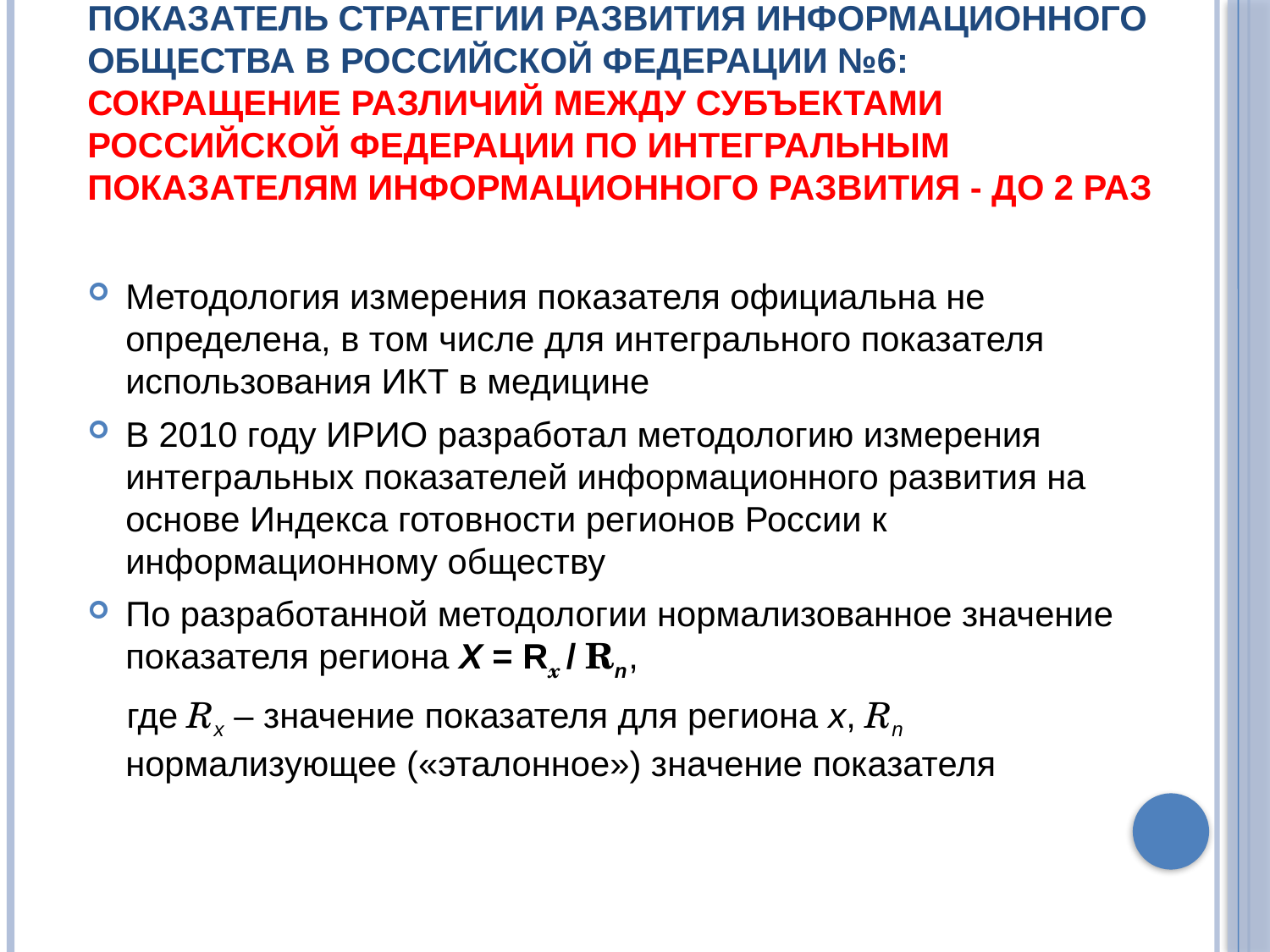

# Показатель Стратегии развития информационного общества в Российской Федерации №6: Сокращение различий между субъектами Российской Федерации по интегральным показателям информационного развития - до 2 раз
8-9 июля 2010 г.
Методология измерения показателя официальна не определена, в том числе для интегрального показателя использования ИКТ в медицине
В 2010 году ИРИО разработал методологию измерения интегральных показателей информационного развития на основе Индекса готовности регионов России к информационному обществу
По разработанной методологии нормализованное значение показателя региона Х = Rx / Rn,
    где Rx – значение показателя для региона х, Rn нормализующее («эталонное») значение показателя